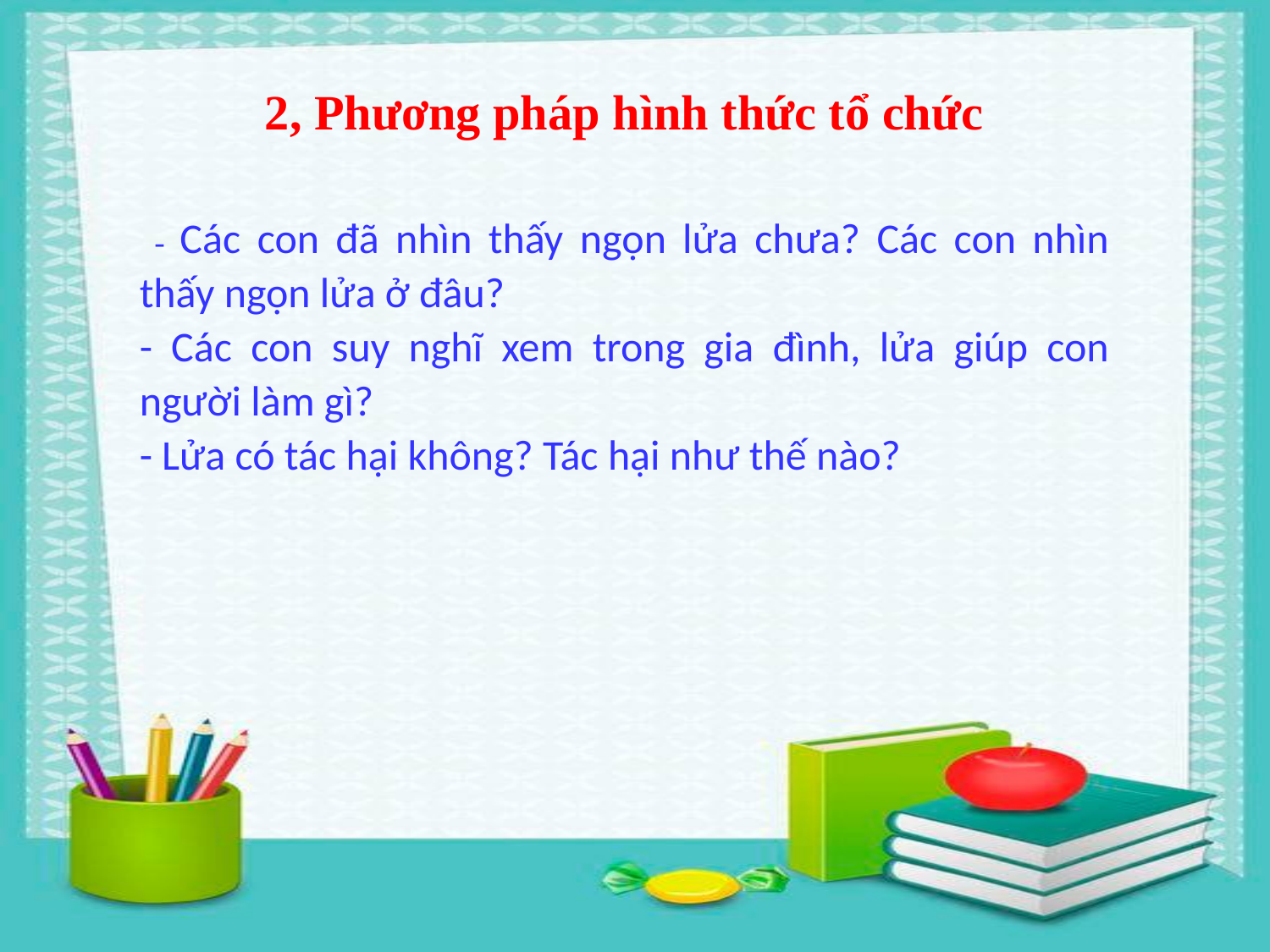

2, Phương pháp hình thức tổ chức
 - Các con đã nhìn thấy ngọn lửa chưa? Các con nhìn thấy ngọn lửa ở đâu?
- Các con suy nghĩ xem trong gia đình, lửa giúp con người làm gì?
- Lửa có tác hại không? Tác hại như thế nào?